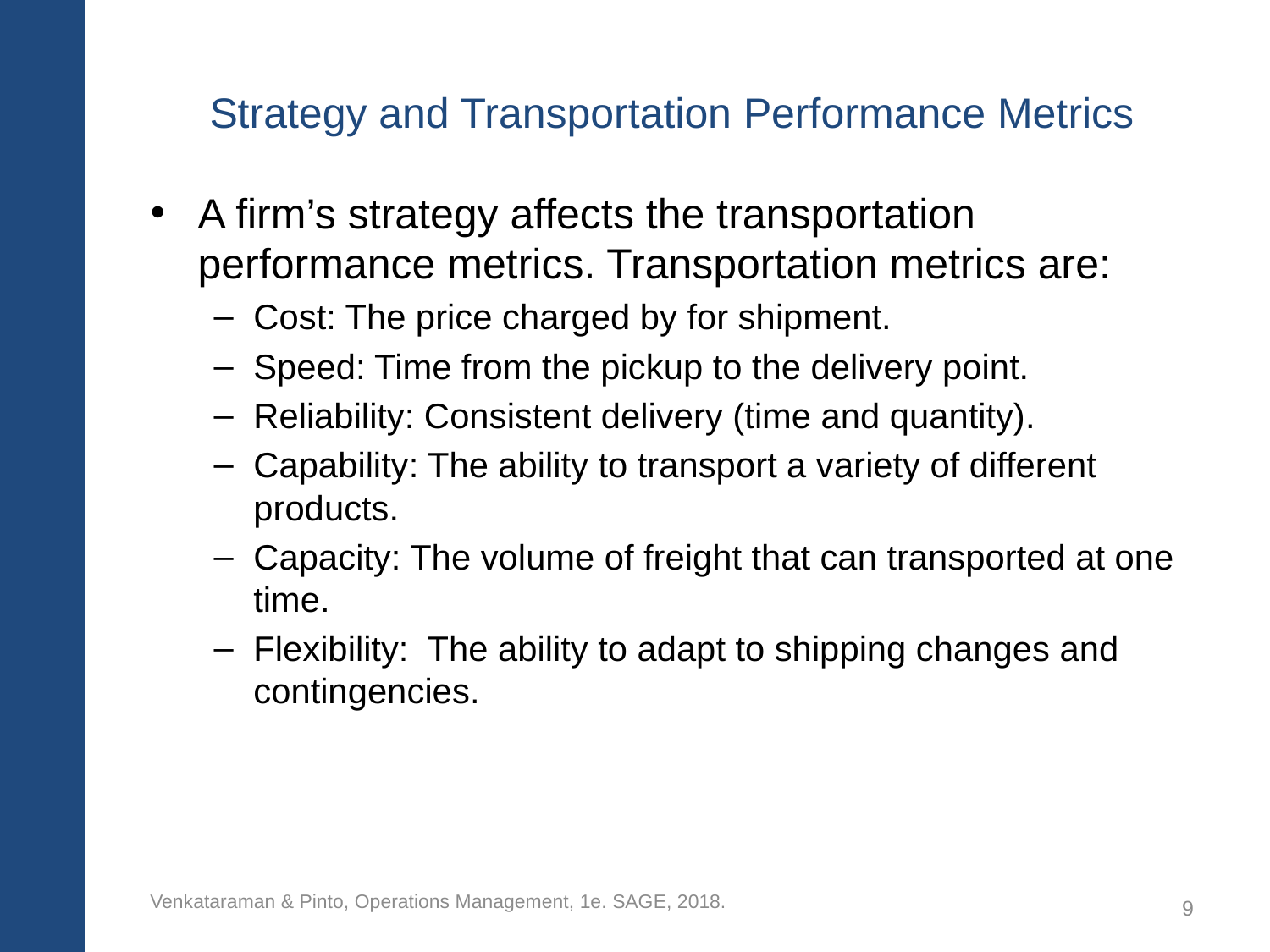

# Strategy and Transportation Performance Metrics
A firm’s strategy affects the transportation performance metrics. Transportation metrics are:
Cost: The price charged by for shipment.
Speed: Time from the pickup to the delivery point.
Reliability: Consistent delivery (time and quantity).
Capability: The ability to transport a variety of different products.
Capacity: The volume of freight that can transported at one time.
Flexibility:  The ability to adapt to shipping changes and contingencies.
Venkataraman & Pinto, Operations Management, 1e. SAGE, 2018.
9